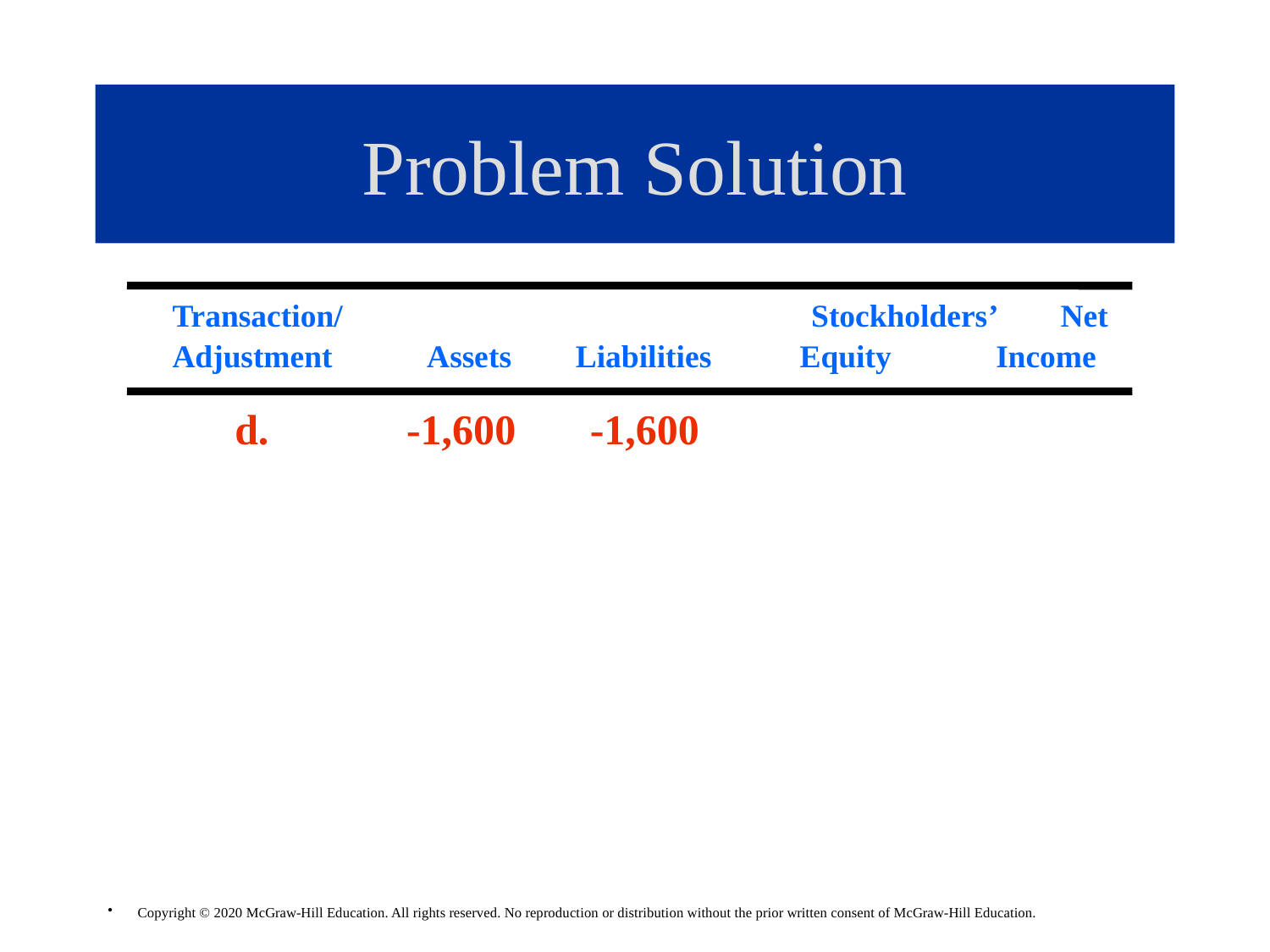

# Problem Solution

        Transaction/	                                                  Stockholders’        Net
        Adjustment            Assets        Liabilities           Equity             Income

            d.             -1,600       -1,600